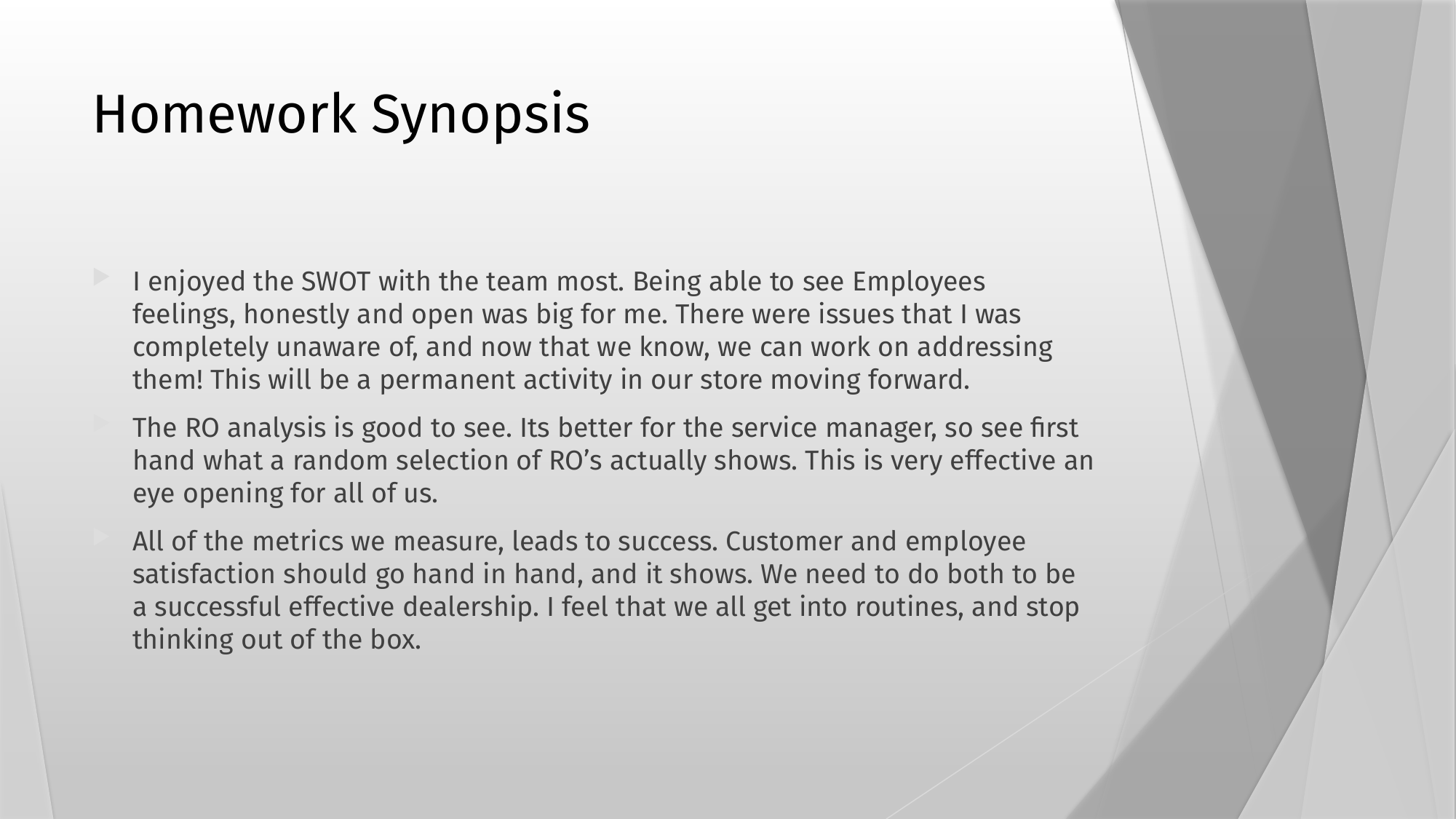

# Homework Synopsis
I enjoyed the SWOT with the team most. Being able to see Employees feelings, honestly and open was big for me. There were issues that I was completely unaware of, and now that we know, we can work on addressing them! This will be a permanent activity in our store moving forward.
The RO analysis is good to see. Its better for the service manager, so see first hand what a random selection of RO’s actually shows. This is very effective an eye opening for all of us.
All of the metrics we measure, leads to success. Customer and employee satisfaction should go hand in hand, and it shows. We need to do both to be a successful effective dealership. I feel that we all get into routines, and stop thinking out of the box.